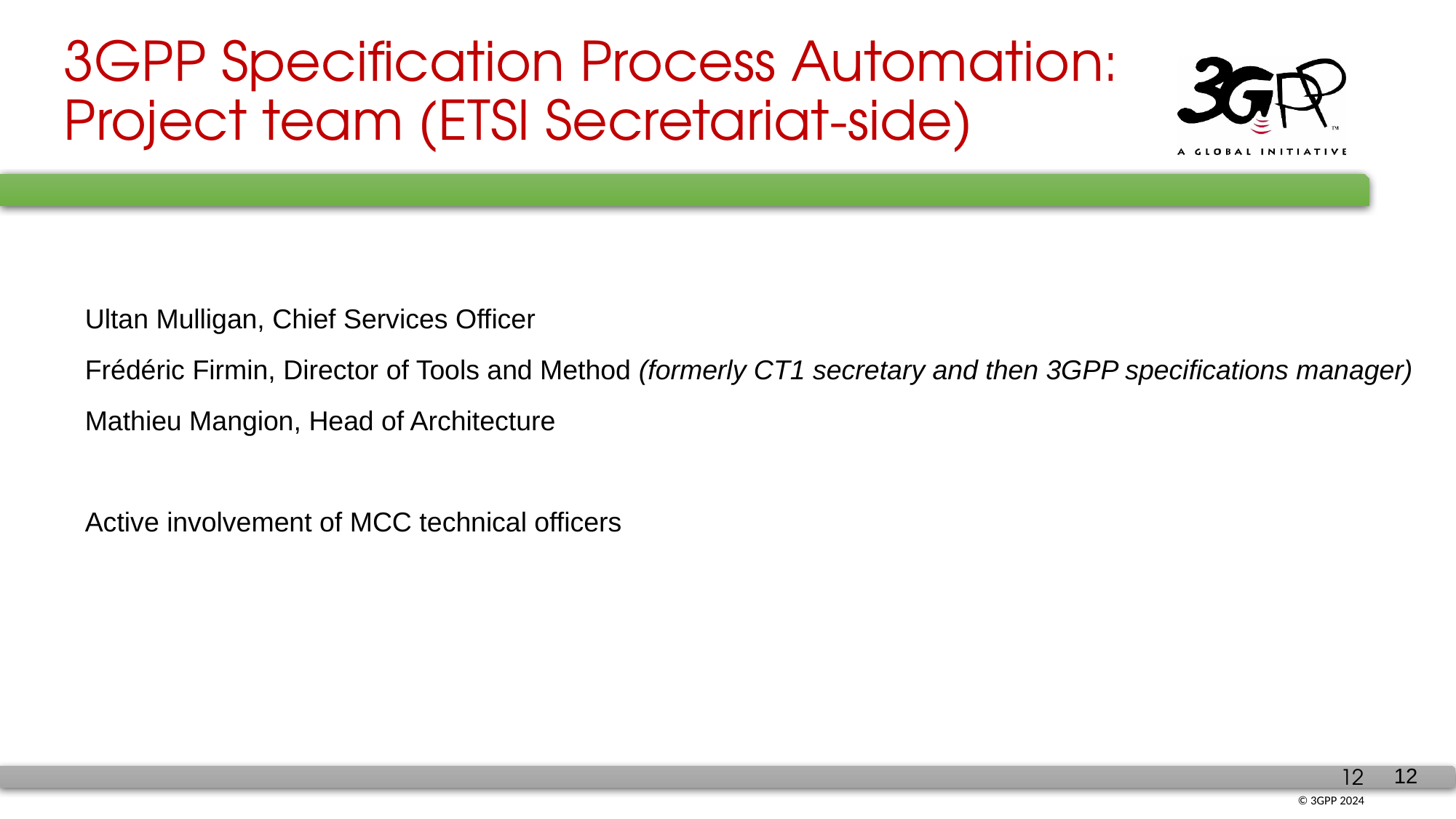

# 3GPP Specification Process Automation: Project team (ETSI Secretariat-side)
Ultan Mulligan, Chief Services Officer
Frédéric Firmin, Director of Tools and Method (formerly CT1 secretary and then 3GPP specifications manager)
Mathieu Mangion, Head of Architecture

Active involvement of MCC technical officers
12